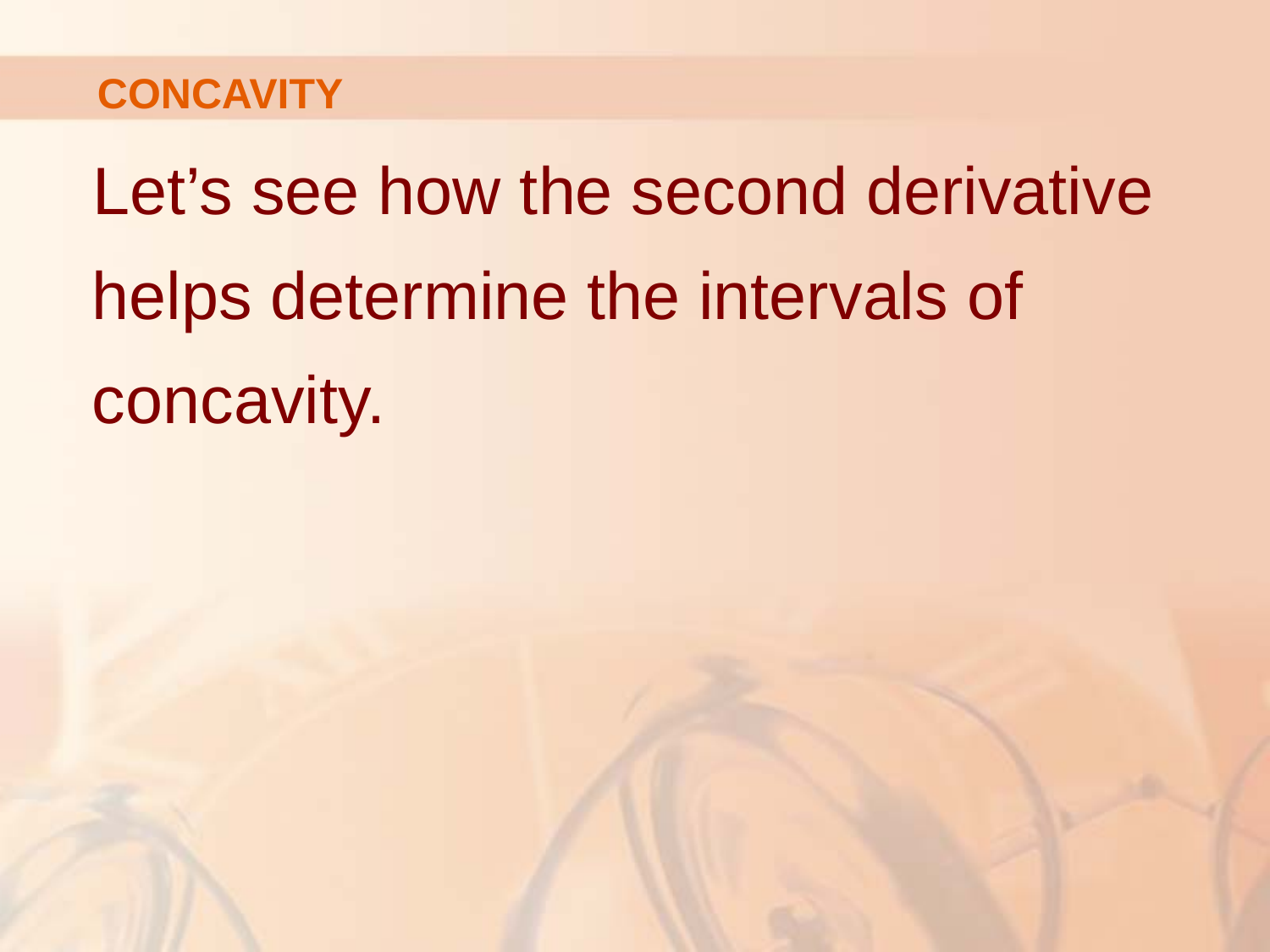

# CONCAVITY
Let’s see how the second derivative helps determine the intervals of concavity.